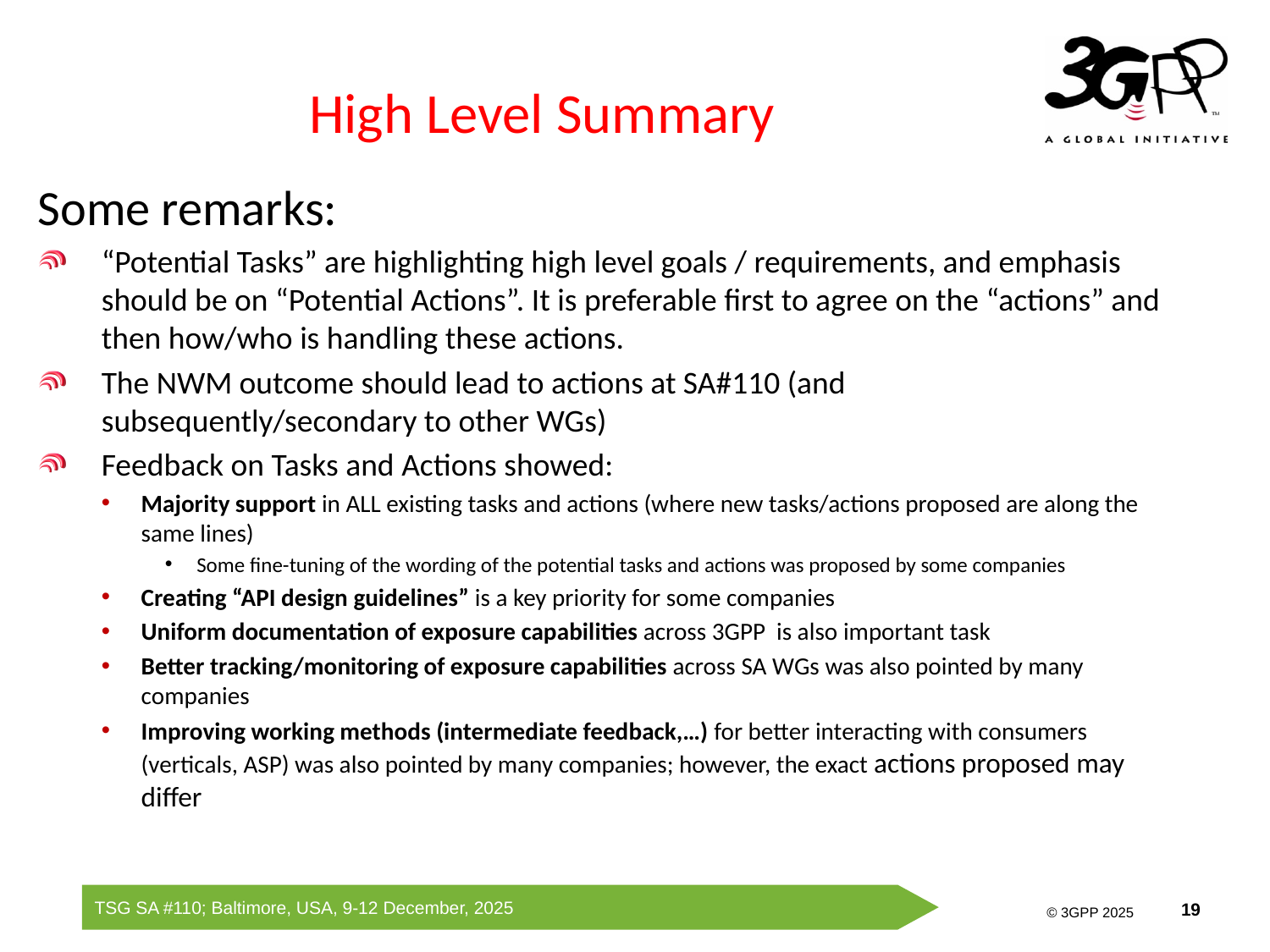

# High Level Summary
Some remarks:
“Potential Tasks” are highlighting high level goals / requirements, and emphasis should be on “Potential Actions”. It is preferable first to agree on the “actions” and then how/who is handling these actions.
The NWM outcome should lead to actions at SA#110 (and subsequently/secondary to other WGs)
Feedback on Tasks and Actions showed:
Majority support in ALL existing tasks and actions (where new tasks/actions proposed are along the same lines)
Some fine-tuning of the wording of the potential tasks and actions was proposed by some companies
Creating “API design guidelines” is a key priority for some companies
Uniform documentation of exposure capabilities across 3GPP  is also important task
Better tracking/monitoring of exposure capabilities across SA WGs was also pointed by many companies
Improving working methods (intermediate feedback,…) for better interacting with consumers (verticals, ASP) was also pointed by many companies; however, the exact actions proposed may differ